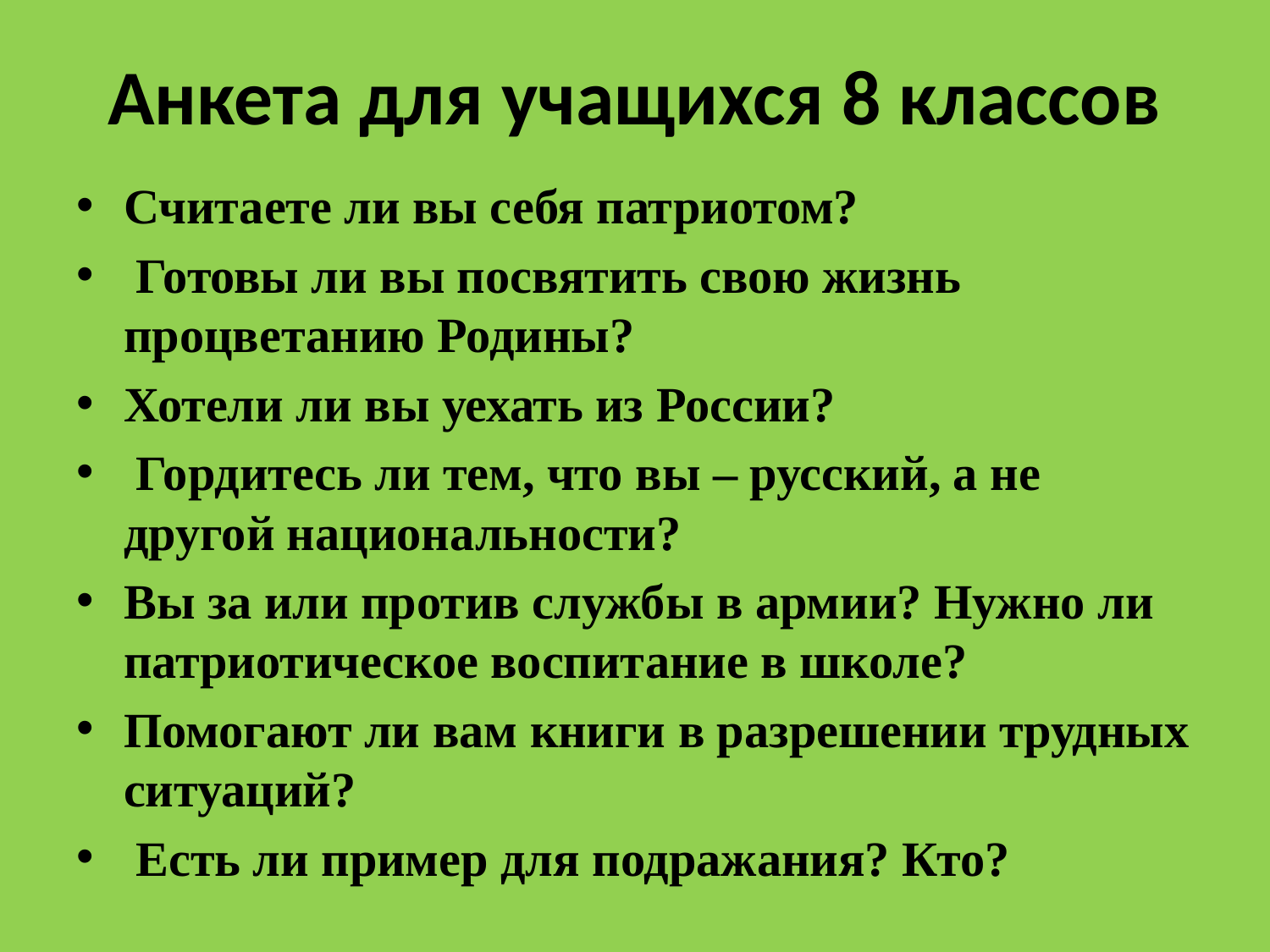

# Анкета для учащихся 8 классов
Считаете ли вы себя патриотом?
 Готовы ли вы посвятить свою жизнь процветанию Родины?
Хотели ли вы уехать из России?
 Гордитесь ли тем, что вы – русский, а не другой национальности?
Вы за или против службы в армии? Нужно ли патриотическое воспитание в школе?
Помогают ли вам книги в разрешении трудных ситуаций?
 Есть ли пример для подражания? Кто?